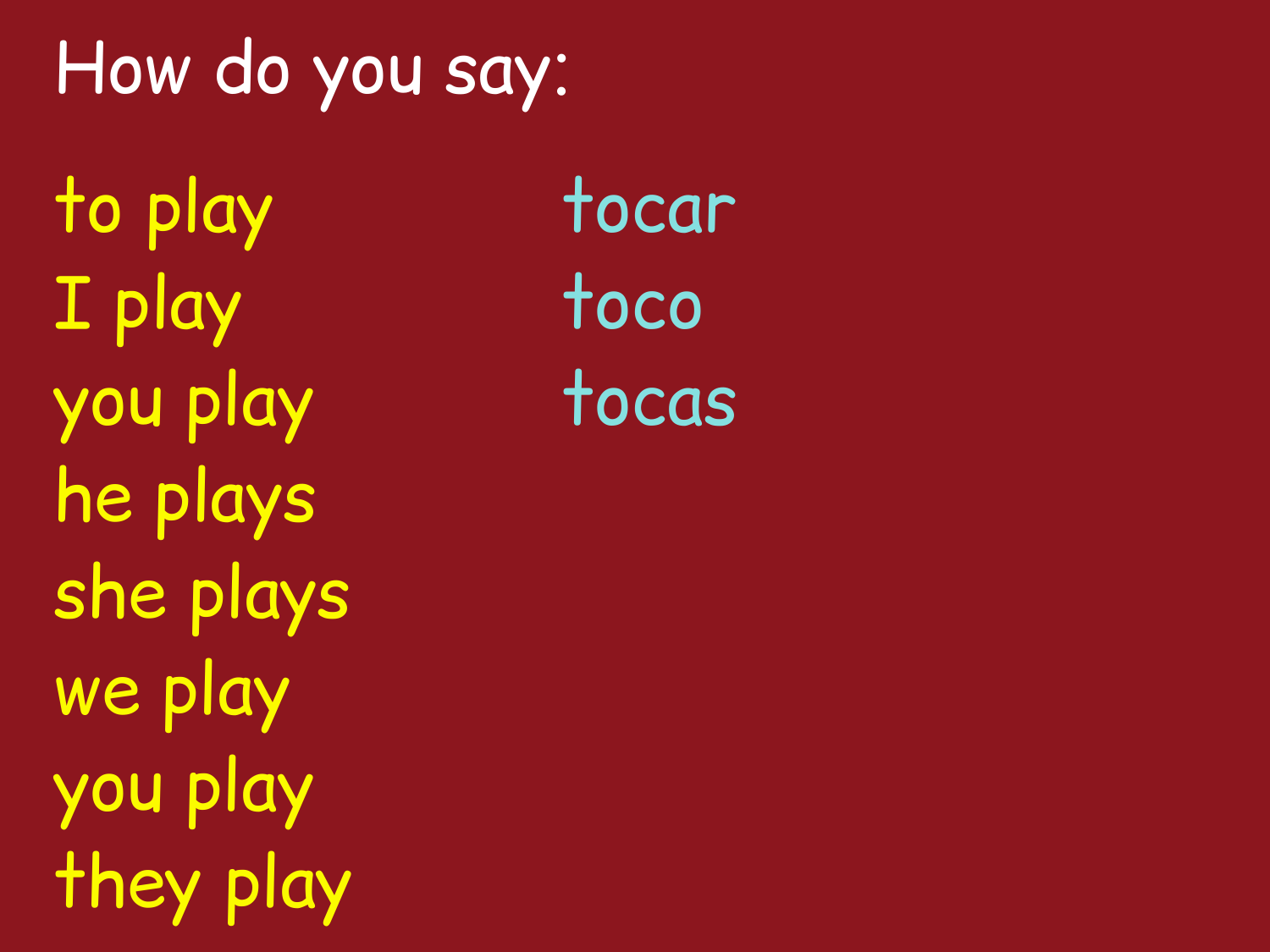

How do you say:

to play			tocar
I play			toco
you play		tocas
he plays
she plays
we play
you play
they play